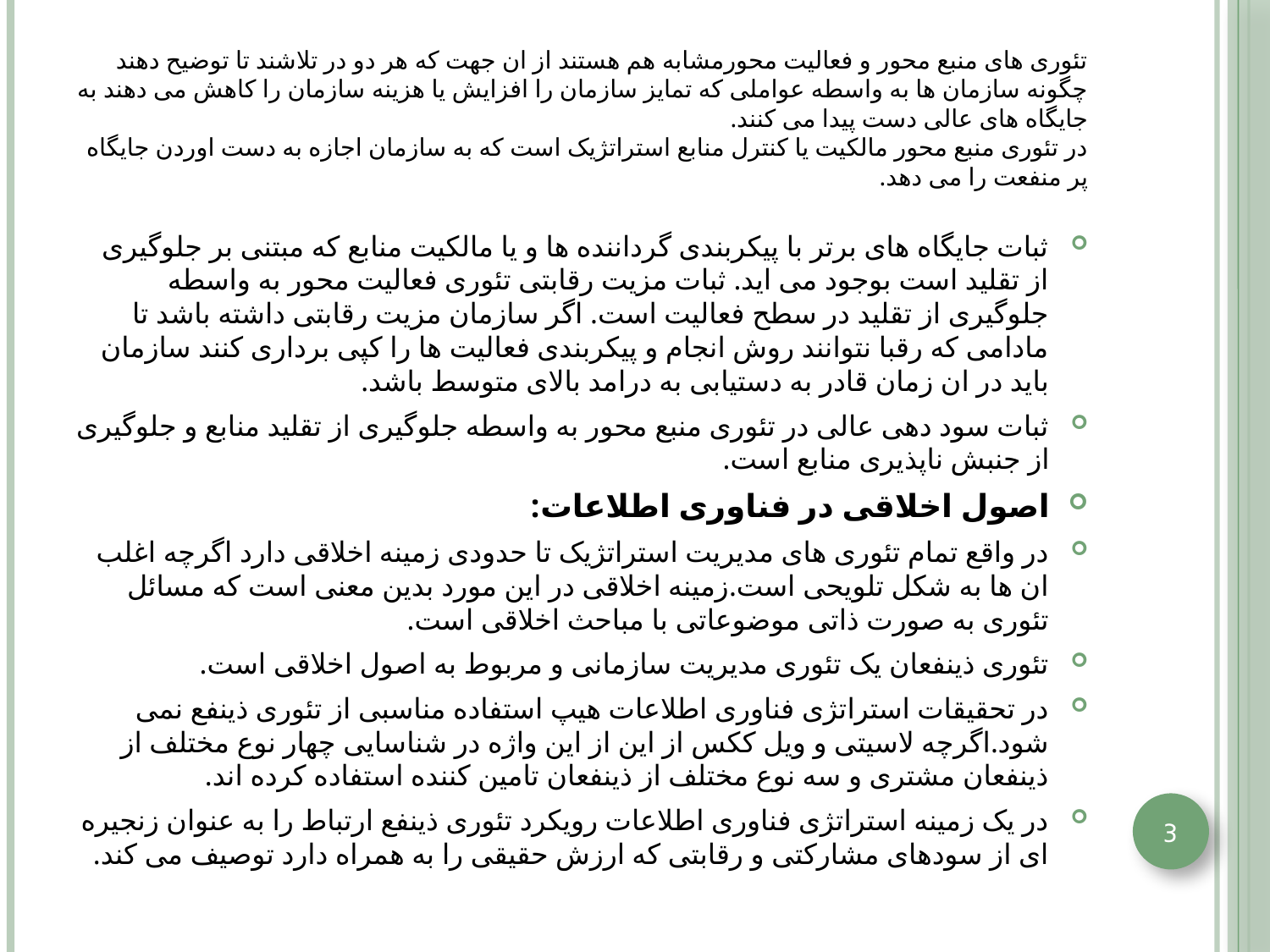

# تئوری های منبع محور و فعالیت محورمشابه هم هستند از ان جهت که هر دو در تلاشند تا توضیح دهند چگونه سازمان ها به واسطه عواملی که تمایز سازمان را افزایش یا هزینه سازمان را کاهش می دهند به جایگاه های عالی دست پیدا می کنند. در تئوری منبع محور مالکیت یا کنترل منابع استراتژیک است که به سازمان اجازه به دست اوردن جایگاه پر منفعت را می دهد.
ثبات جایگاه های برتر با پیکربندی گرداننده ها و یا مالکیت منابع که مبتنی بر جلوگیری از تقلید است بوجود می اید. ثبات مزیت رقابتی تئوری فعالیت محور به واسطه جلوگیری از تقلید در سطح فعالیت است. اگر سازمان مزیت رقابتی داشته باشد تا مادامی که رقبا نتوانند روش انجام و پیکربندی فعالیت ها را کپی برداری کنند سازمان باید در ان زمان قادر به دستیابی به درامد بالای متوسط باشد.
ثبات سود دهی عالی در تئوری منبع محور به واسطه جلوگیری از تقلید منابع و جلوگیری از جنبش ناپذیری منابع است.
اصول اخلاقی در فناوری اطلاعات:
در واقع تمام تئوری های مدیریت استراتژیک تا حدودی زمینه اخلاقی دارد اگرچه اغلب ان ها به شکل تلویحی است.زمینه اخلاقی در این مورد بدین معنی است که مسائل تئوری به صورت ذاتی موضوعاتی با مباحث اخلاقی است.
تئوری ذینفعان یک تئوری مدیریت سازمانی و مربوط به اصول اخلاقی است.
در تحقیقات استراتژی فناوری اطلاعات هیپ استفاده مناسبی از تئوری ذینفع نمی شود.اگرچه لاسیتی و ویل ککس از این از این واژه در شناسایی چهار نوع مختلف از ذینفعان مشتری و سه نوع مختلف از ذینفعان تامین کننده استفاده کرده اند.
در یک زمینه استراتژی فناوری اطلاعات رویکرد تئوری ذینفع ارتباط را به عنوان زنجیره ای از سودهای مشارکتی و رقابتی که ارزش حقیقی را به همراه دارد توصیف می کند.
3